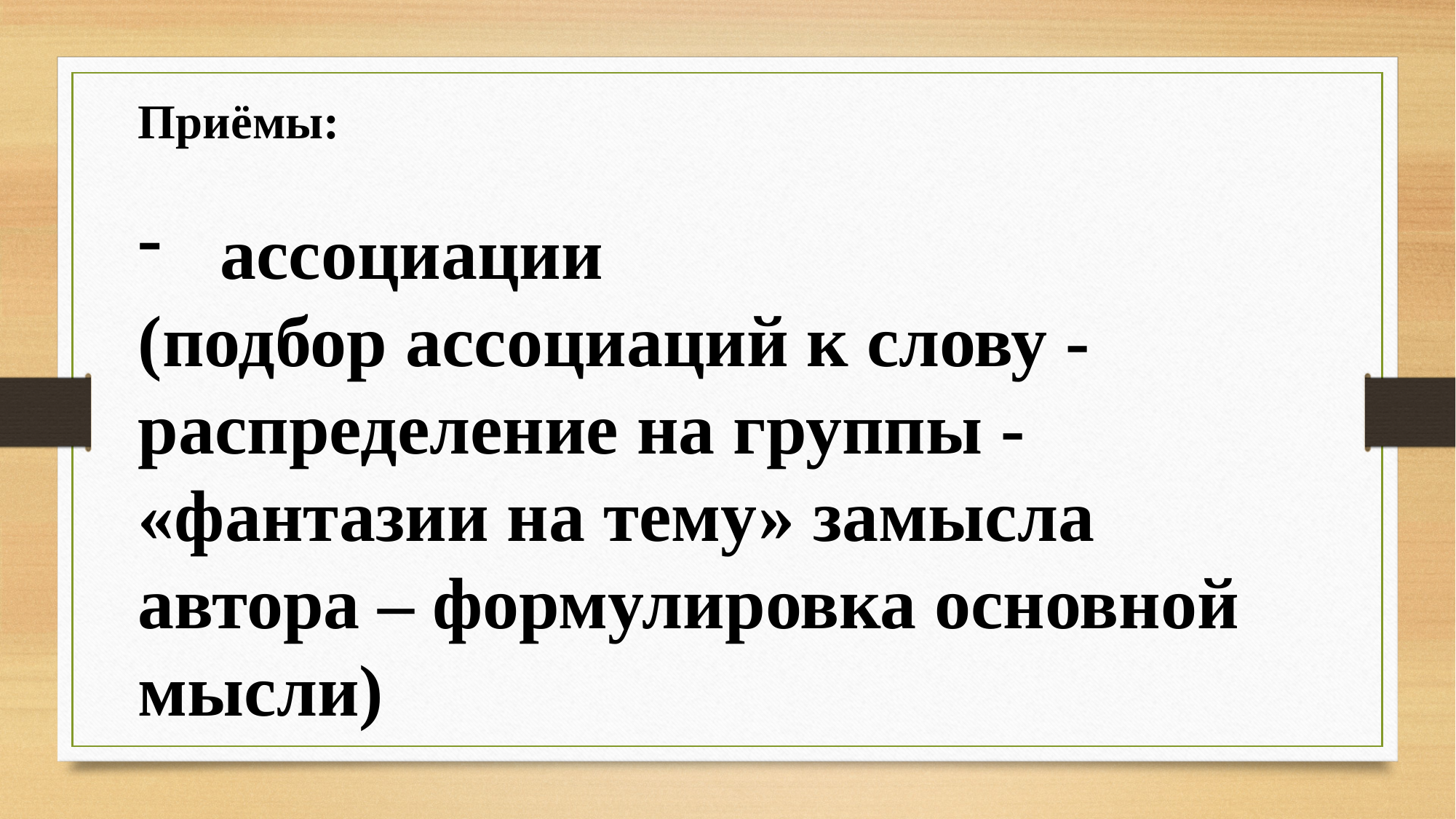

Приёмы:

ассоциации
(подбор ассоциаций к слову - распределение на группы - «фантазии на тему» замысла автора – формулировка основной мысли)